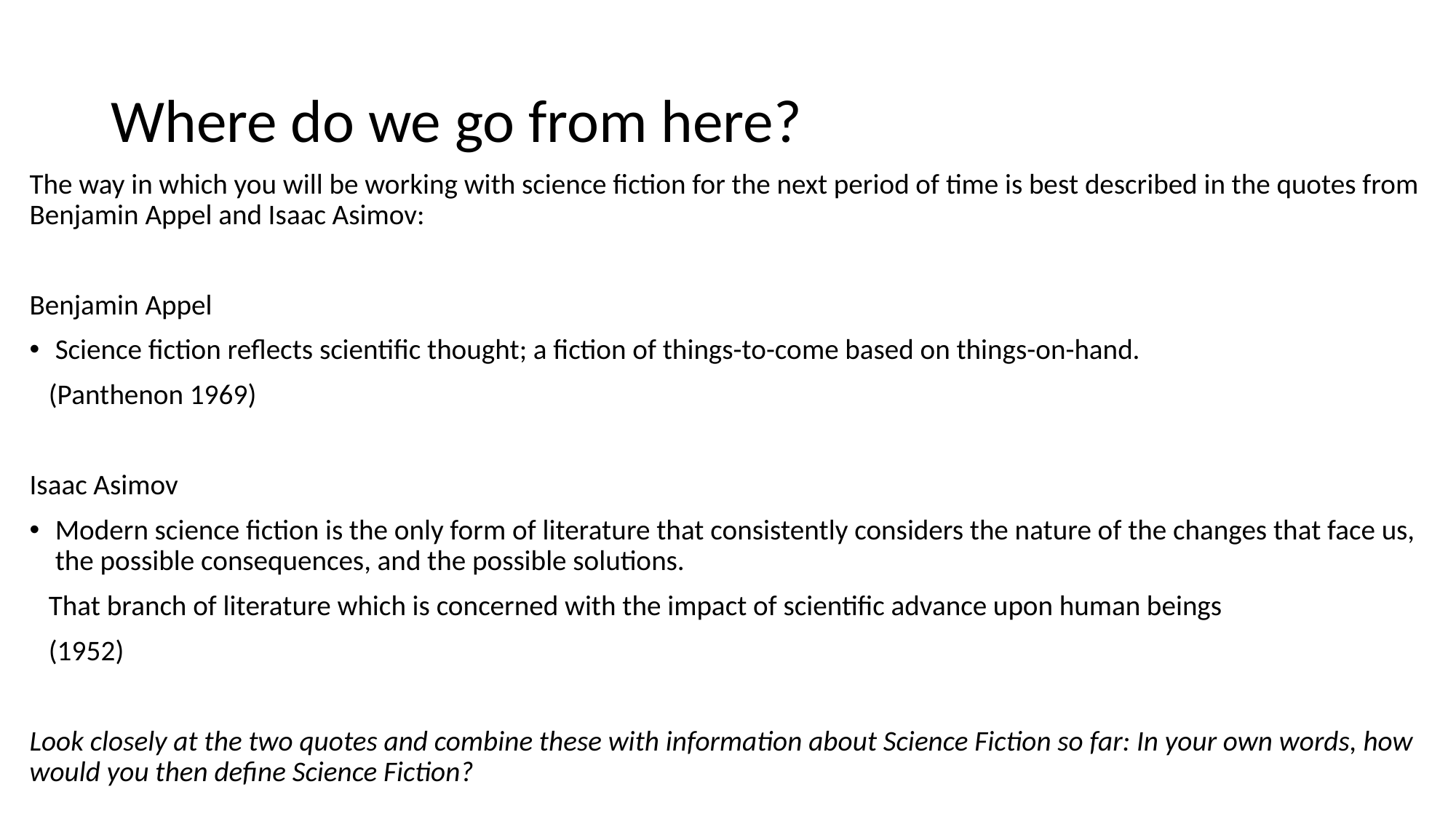

# Where do we go from here?
The way in which you will be working with science fiction for the next period of time is best described in the quotes from Benjamin Appel and Isaac Asimov:

Benjamin Appel
Science fiction reflects scientific thought; a fiction of things-to-come based on things-on-hand.
   (Panthenon 1969)

Isaac Asimov
Modern science fiction is the only form of literature that consistently considers the nature of the changes that face us, the possible consequences, and the possible solutions.
   That branch of literature which is concerned with the impact of scientific advance upon human beings
   (1952)

Look closely at the two quotes and combine these with information about Science Fiction so far: In your own words, how would you then define Science Fiction?